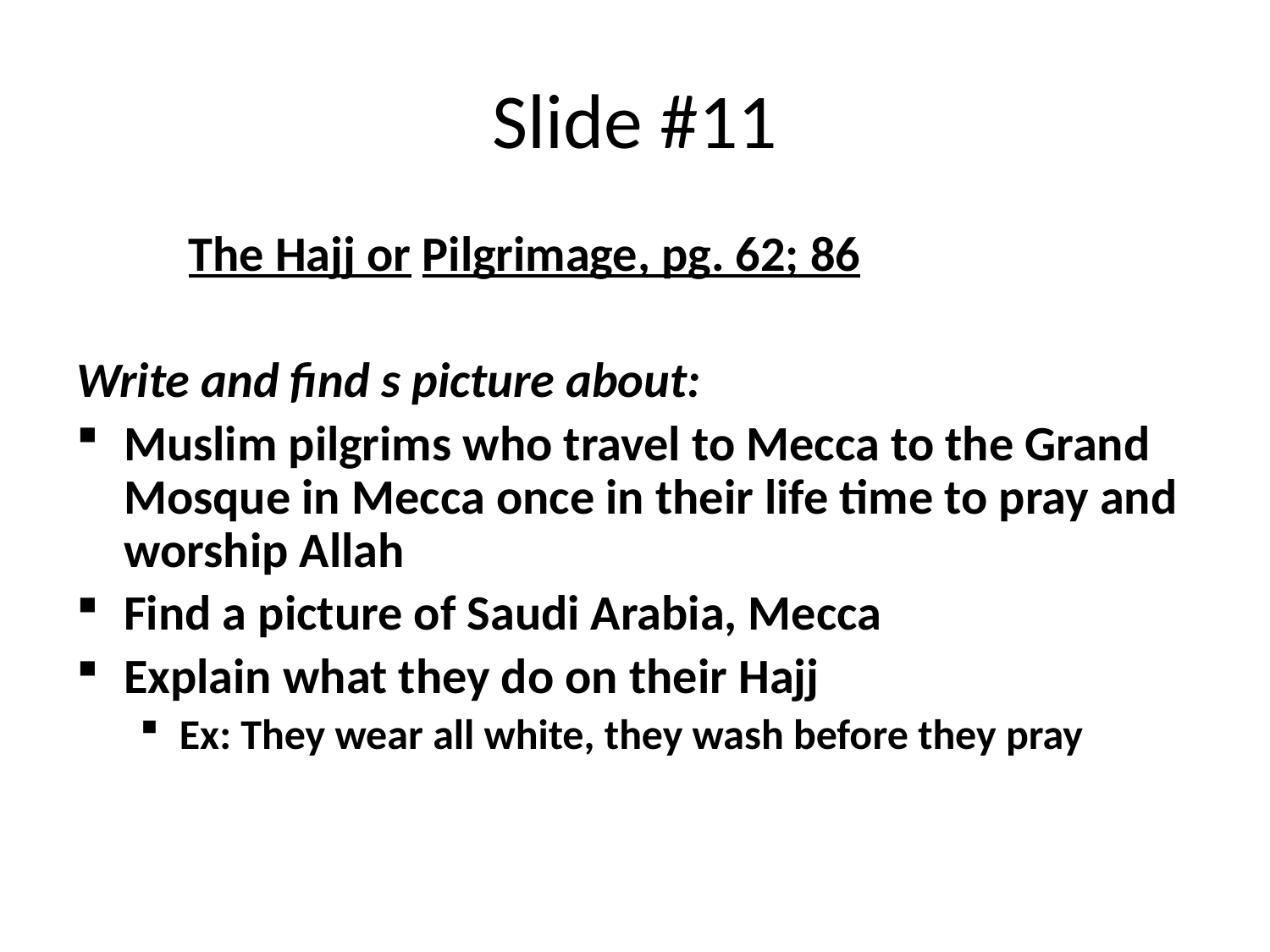

# Slide #11
          The Hajj or Pilgrimage, pg. 62; 86

Write and find s picture about:
Muslim pilgrims who travel to Mecca to the Grand Mosque in Mecca once in their life time to pray and worship Allah
Find a picture of Saudi Arabia, Mecca
Explain what they do on their Hajj
Ex: They wear all white, they wash before they pray